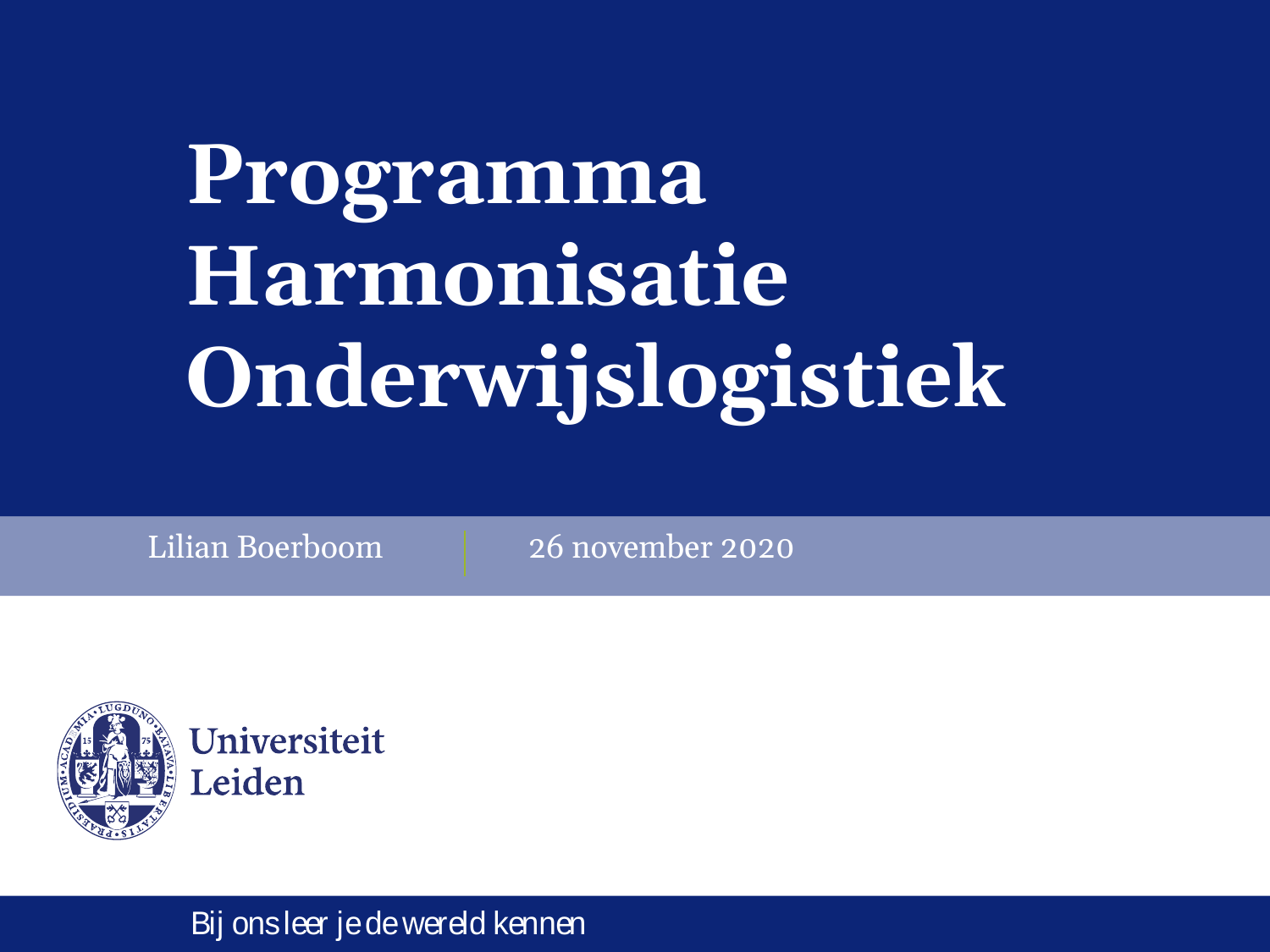

L

# Programma Harmonisatie Onderwijslogistiek
Lilian Boerboom		26 november 2020